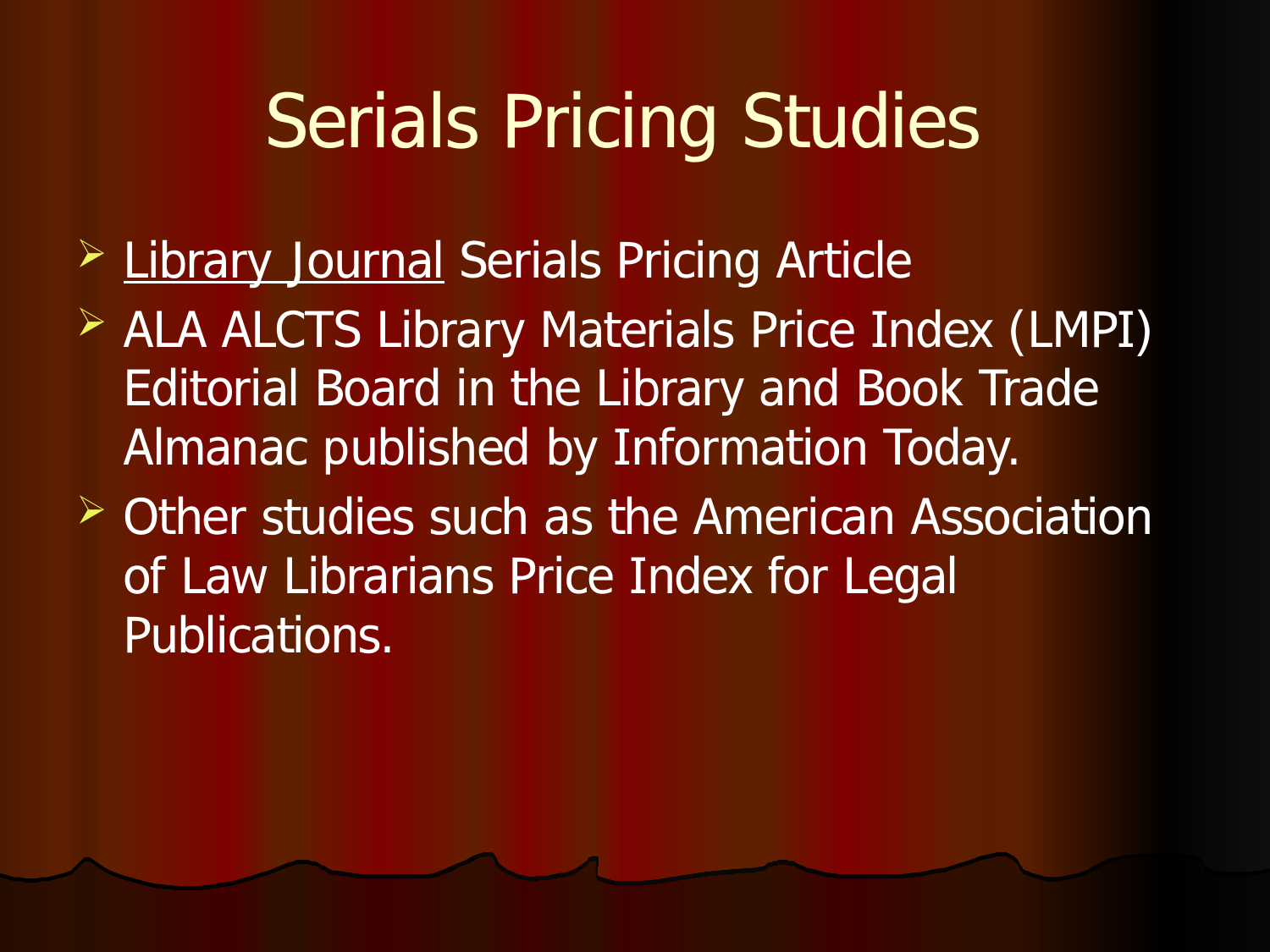

# Serials Pricing Studies
Library Journal Serials Pricing Article
ALA ALCTS Library Materials Price Index (LMPI) Editorial Board in the Library and Book Trade Almanac published by Information Today.
Other studies such as the American Association of Law Librarians Price Index for Legal Publications.